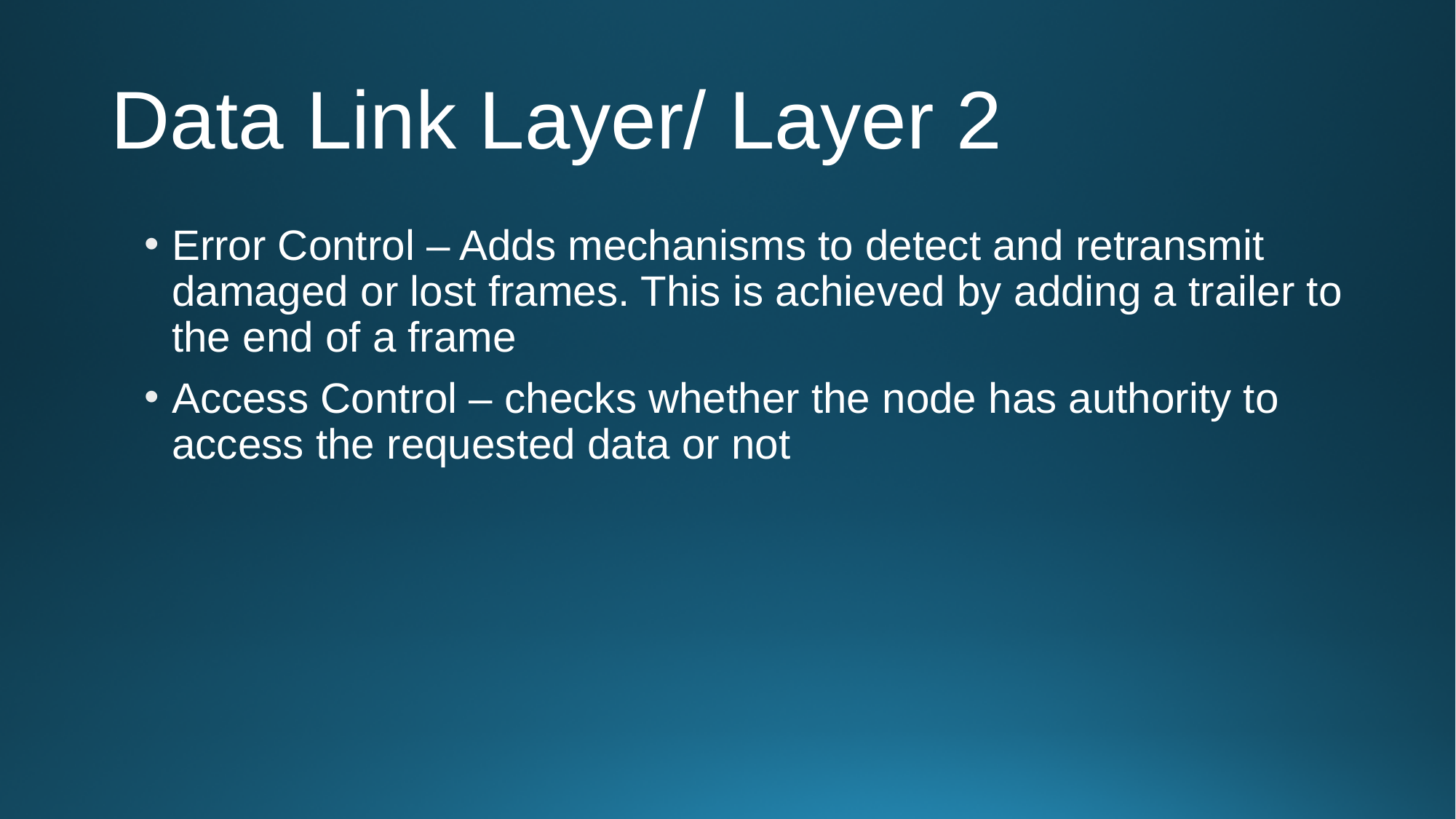

# Data Link Layer/ Layer 2
Error Control – Adds mechanisms to detect and retransmit damaged or lost frames. This is achieved by adding a trailer to the end of a frame
Access Control – checks whether the node has authority to access the requested data or not